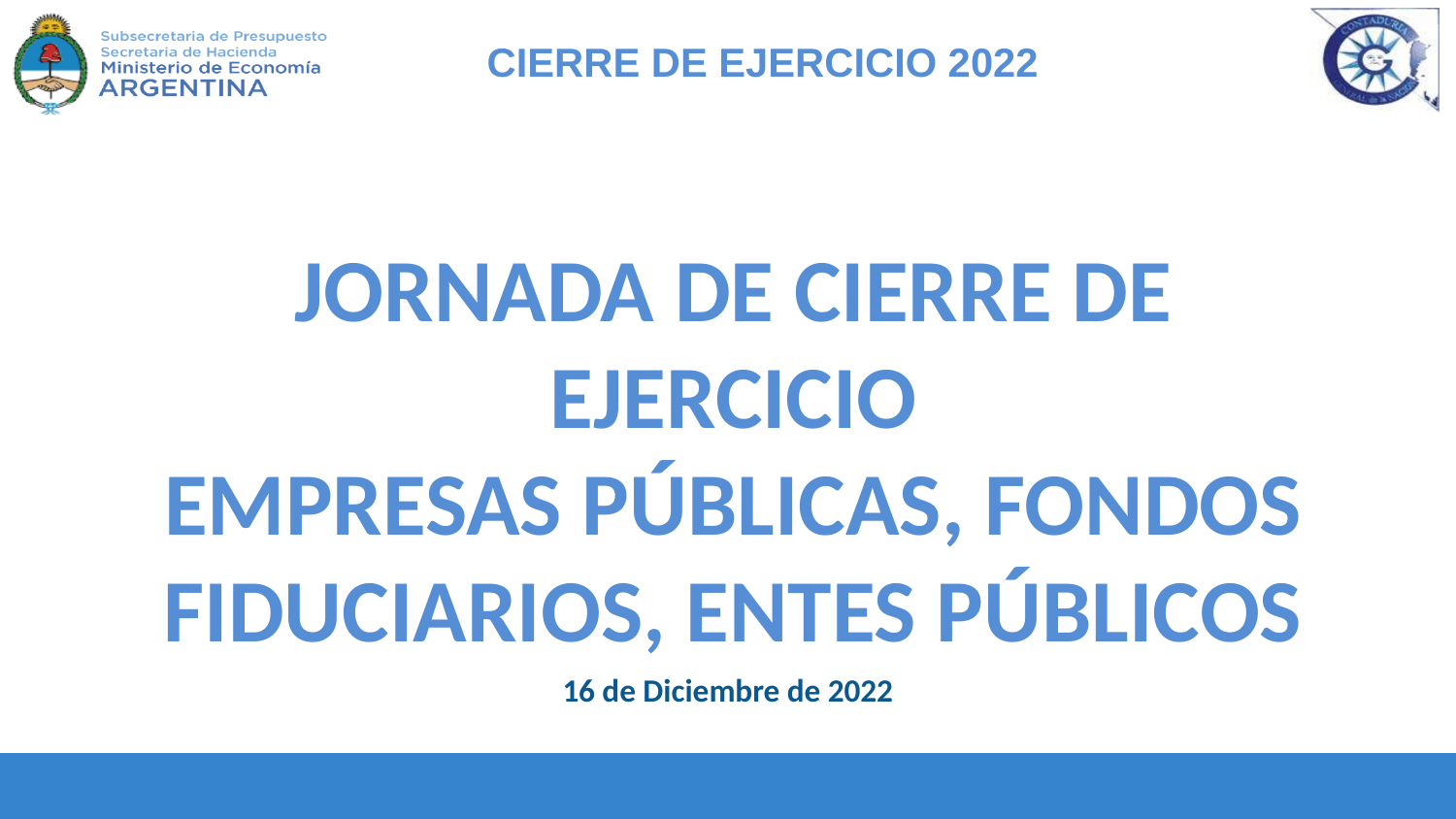

jornada de cierre de ejercicio
empresas públicas, fondos fiduciarios, entes públicos

16 de Diciembre de 2022